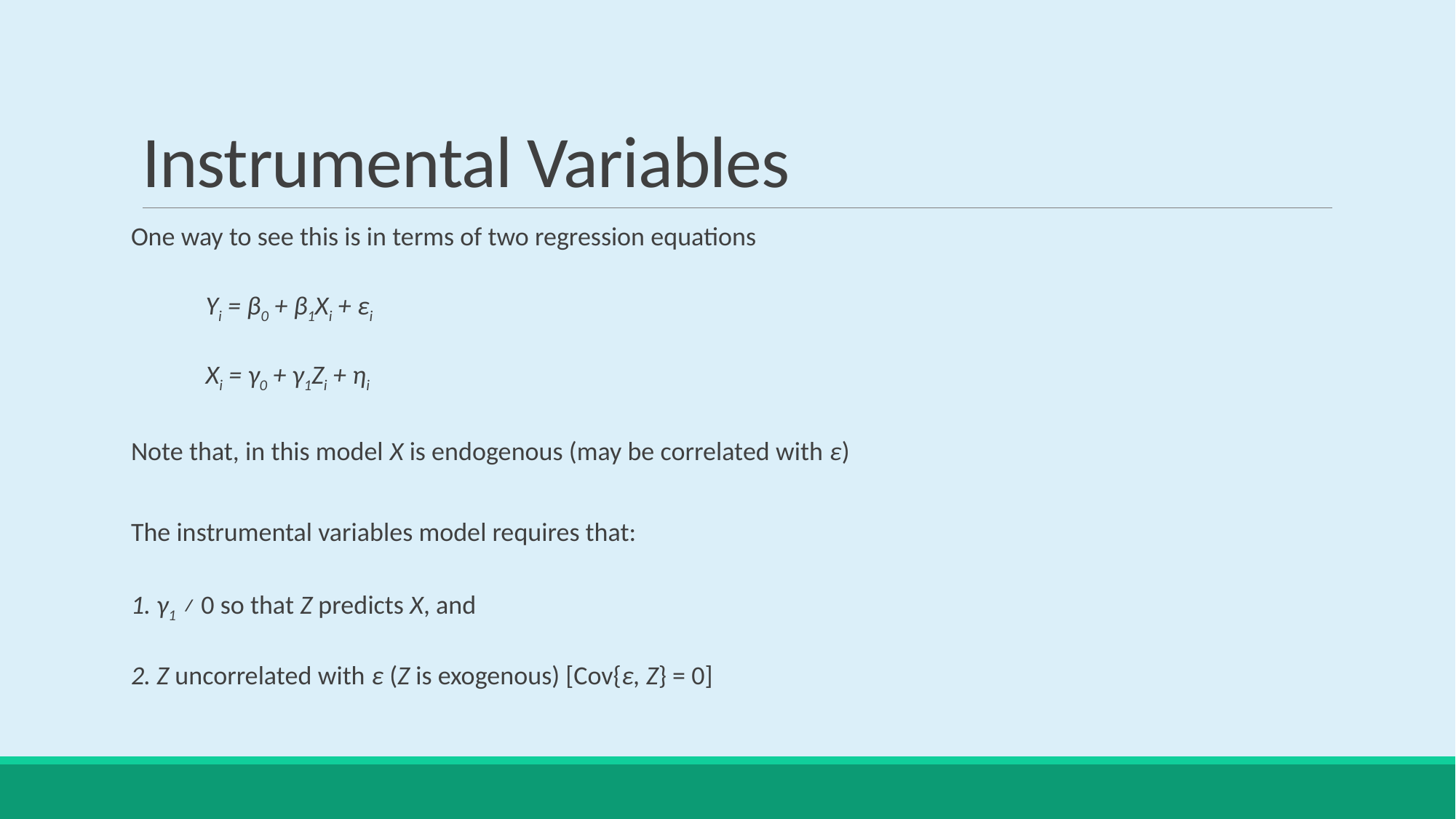

# Instrumental Variables
One way to see this is in terms of two regression equations

	Yi = β0 + β1Xi + εi

	Xi = γ0 + γ1Zi + ηi

Note that, in this model X is endogenous (may be correlated with ε)

The instrumental variables model requires that:

1. γ1 ≠ 0 so that Z predicts X, and

2. Z uncorrelated with ε (Z is exogenous) [Cov{ε, Z} = 0]